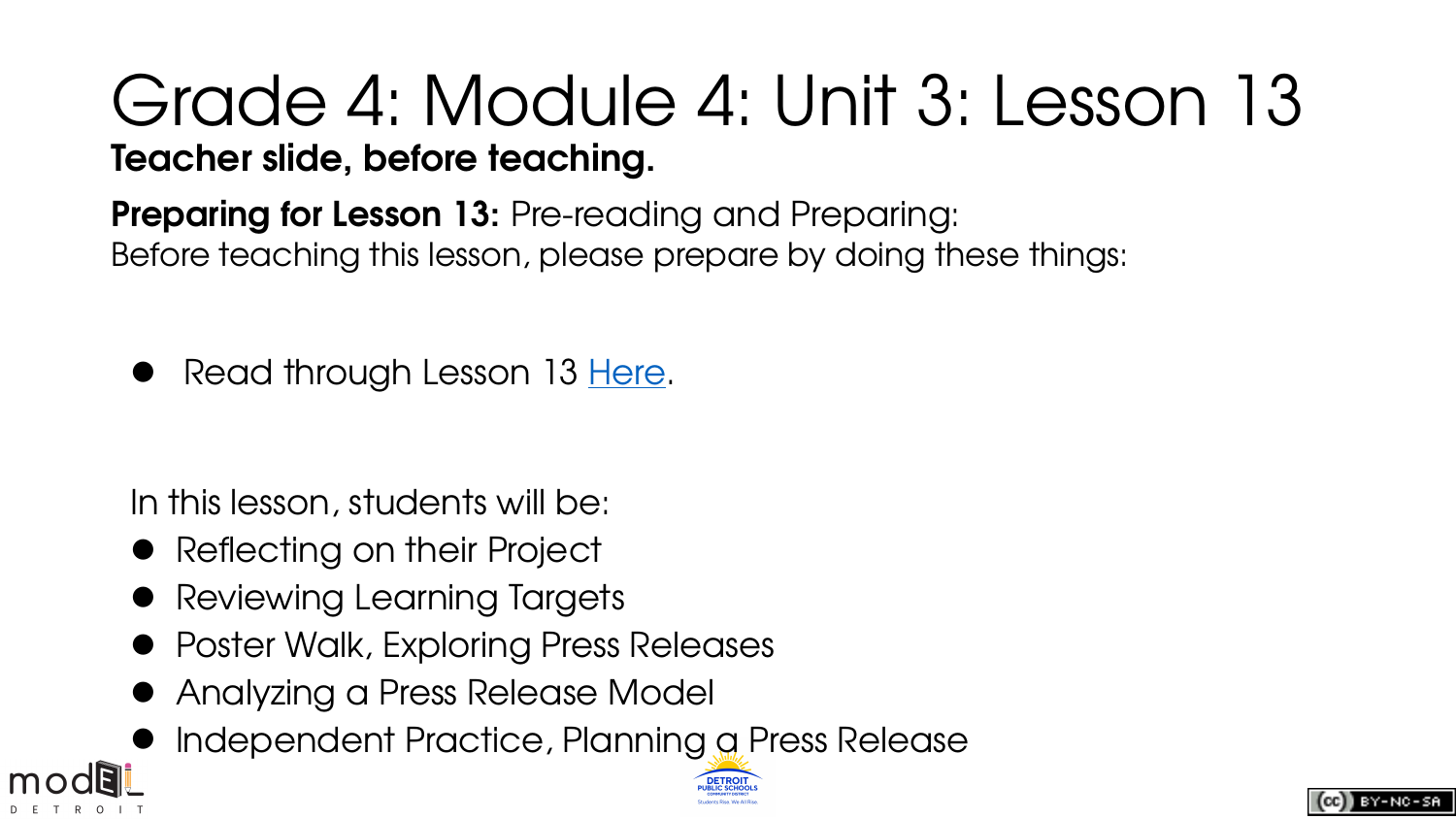

# Grade 4: Module 4: Unit 3: Lesson 13
Teacher slide, before teaching.
Preparing for Lesson 13: Pre-reading and Preparing:
Before teaching this lesson, please prepare by doing these things:

Read through Lesson 13 Here.

In this lesson, students will be:
Reflecting on their Project
Reviewing Learning Targets
Poster Walk, Exploring Press Releases
Analyzing a Press Release Model
Independent Practice, Planning a Press Release